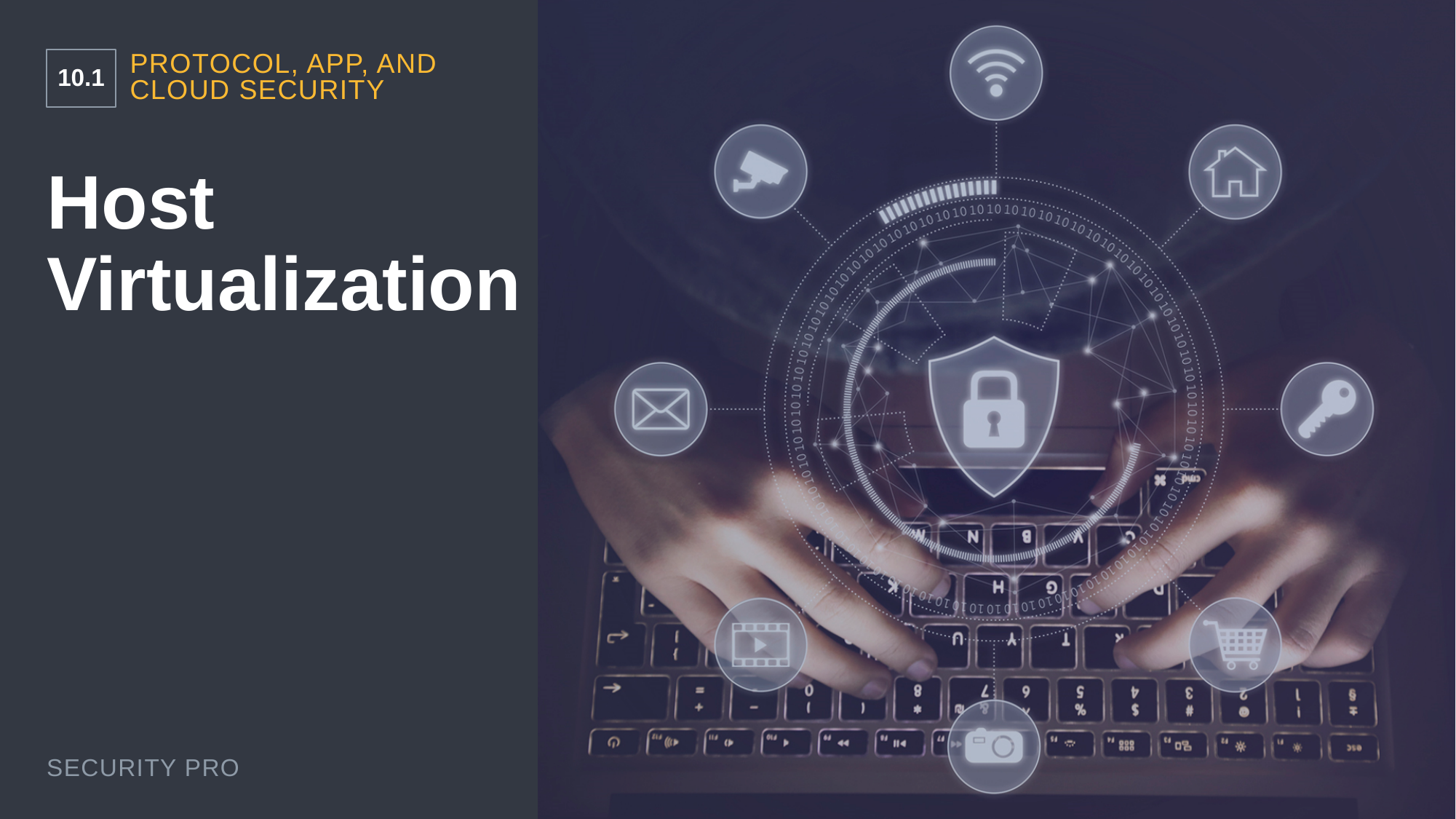

10.1
Protocol, App, and Cloud Security
# Host Virtualization
Security Pro